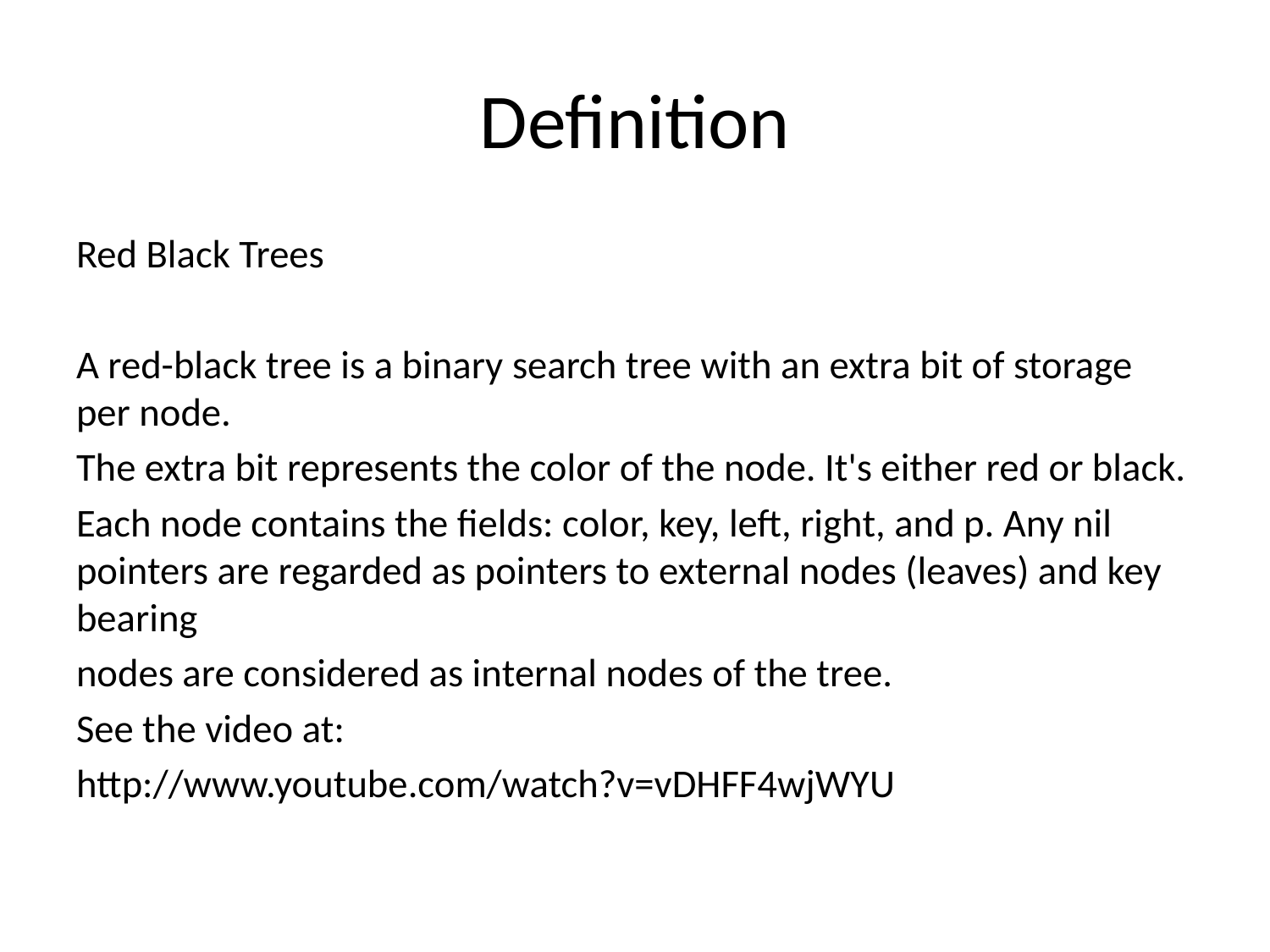

# Definition
Red Black Trees

A red-black tree is a binary search tree with an extra bit of storage per node.
The extra bit represents the color of the node. It's either red or black.
Each node contains the fields: color, key, left, right, and p. Any nil pointers are regarded as pointers to external nodes (leaves) and key bearing
nodes are considered as internal nodes of the tree.
See the video at:
http://www.youtube.com/watch?v=vDHFF4wjWYU